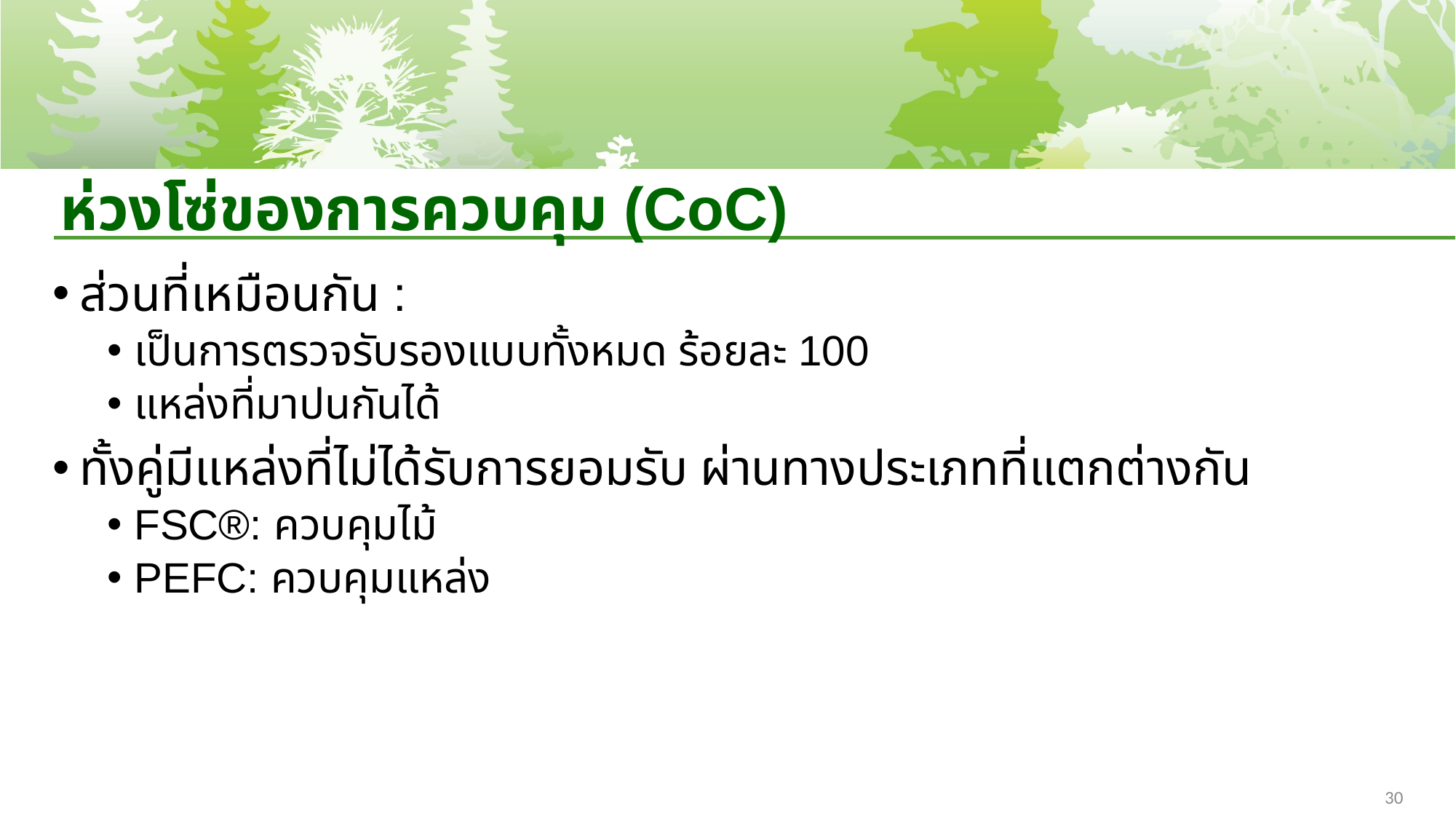

# ห่วงโซ่ของการควบคุม (CoC)
ส่วนที่เหมือนกัน :
เป็นการตรวจรับรองแบบทั้งหมด ร้อยละ 100
แหล่งที่มาปนกันได้
ทั้งคู่มีแหล่งที่ไม่ได้รับการยอมรับ ผ่านทางประเภทที่แตกต่างกัน
FSC®: ควบคุมไม้
PEFC: ควบคุมแหล่ง
30